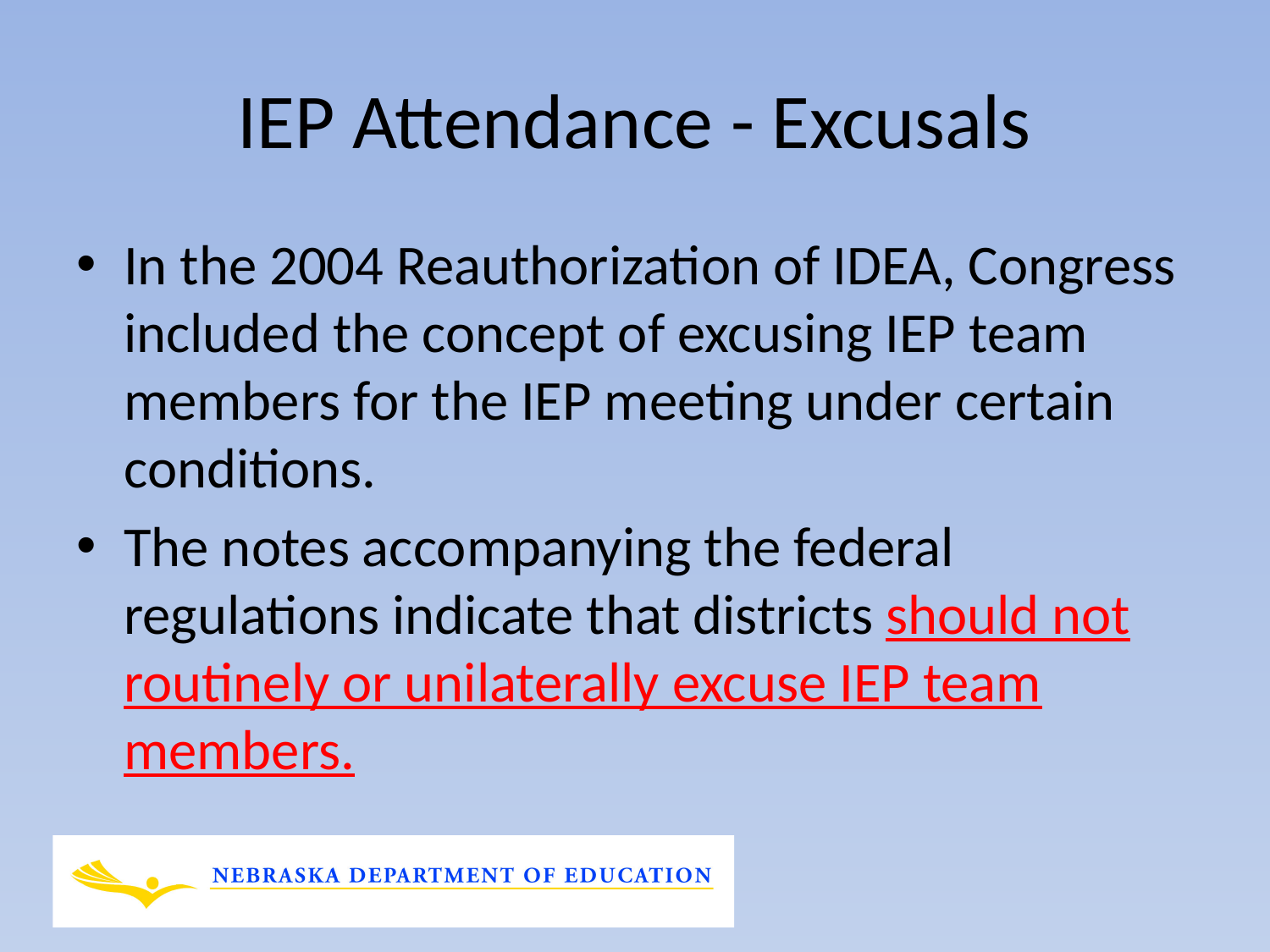

# IEP Attendance - Excusals
In the 2004 Reauthorization of IDEA, Congress included the concept of excusing IEP team members for the IEP meeting under certain conditions.
The notes accompanying the federal regulations indicate that districts should not routinely or unilaterally excuse IEP team members.